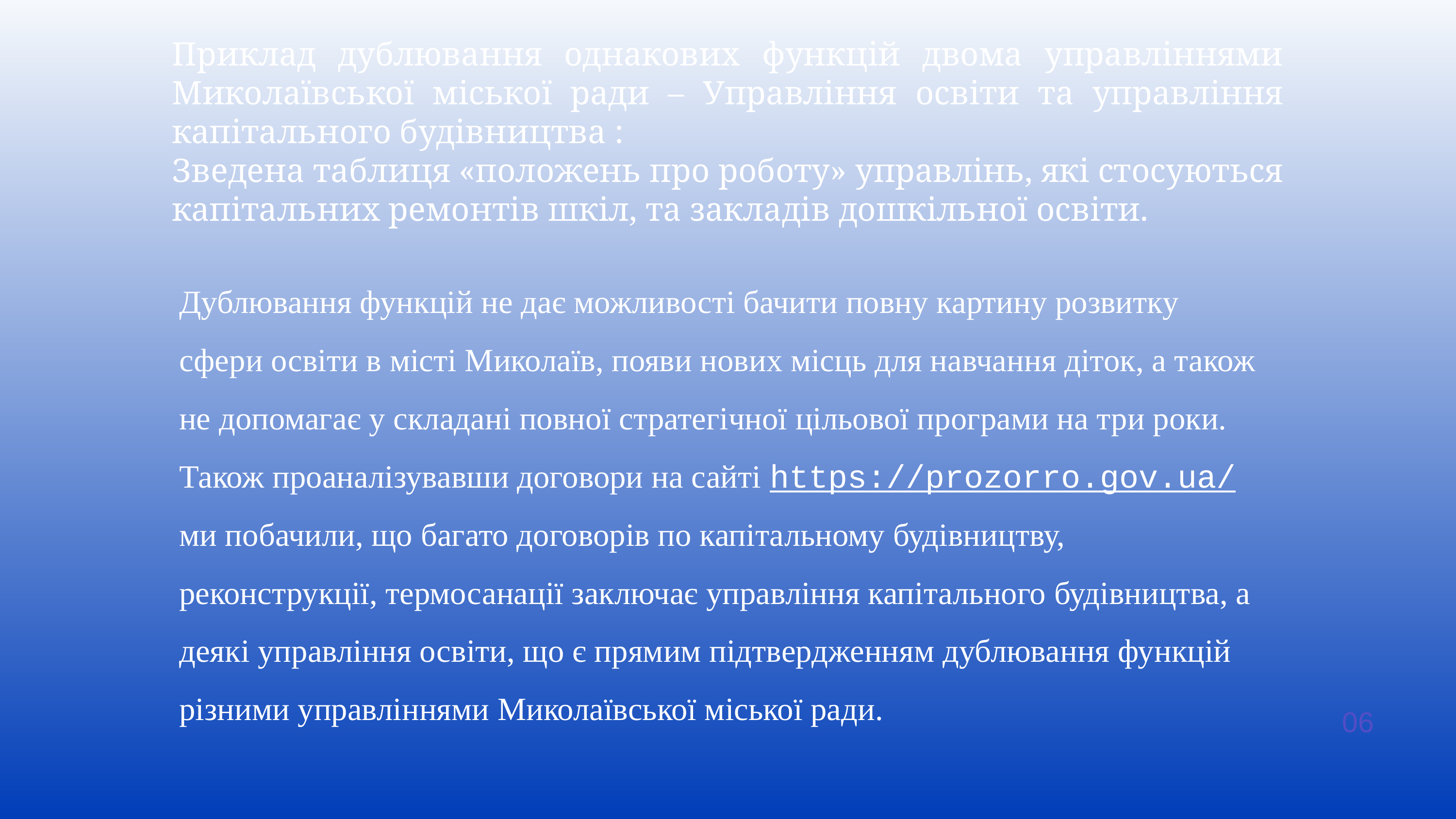

Приклад дублювання однакових функцій двома управліннями Миколаївської міської ради – Управління освіти та управління капітального будівництва :
Зведена таблиця «положень про роботу» управлінь, які стосуються капітальних ремонтів шкіл, та закладів дошкільної освіти.
Дублювання функцій не дає можливості бачити повну картину розвитку сфери освіти в місті Миколаїв, появи нових місць для навчання діток, а також не допомагає у складані повної стратегічної цільової програми на три роки. Також проаналізувавши договори на сайті https://prozorro.gov.ua/ ми побачили, що багато договорів по капітальному будівництву, реконструкції, термосанації заключає управління капітального будівництва, а деякі управління освіти, що є прямим підтвердженням дублювання функцій різними управліннями Миколаївської міської ради.
06